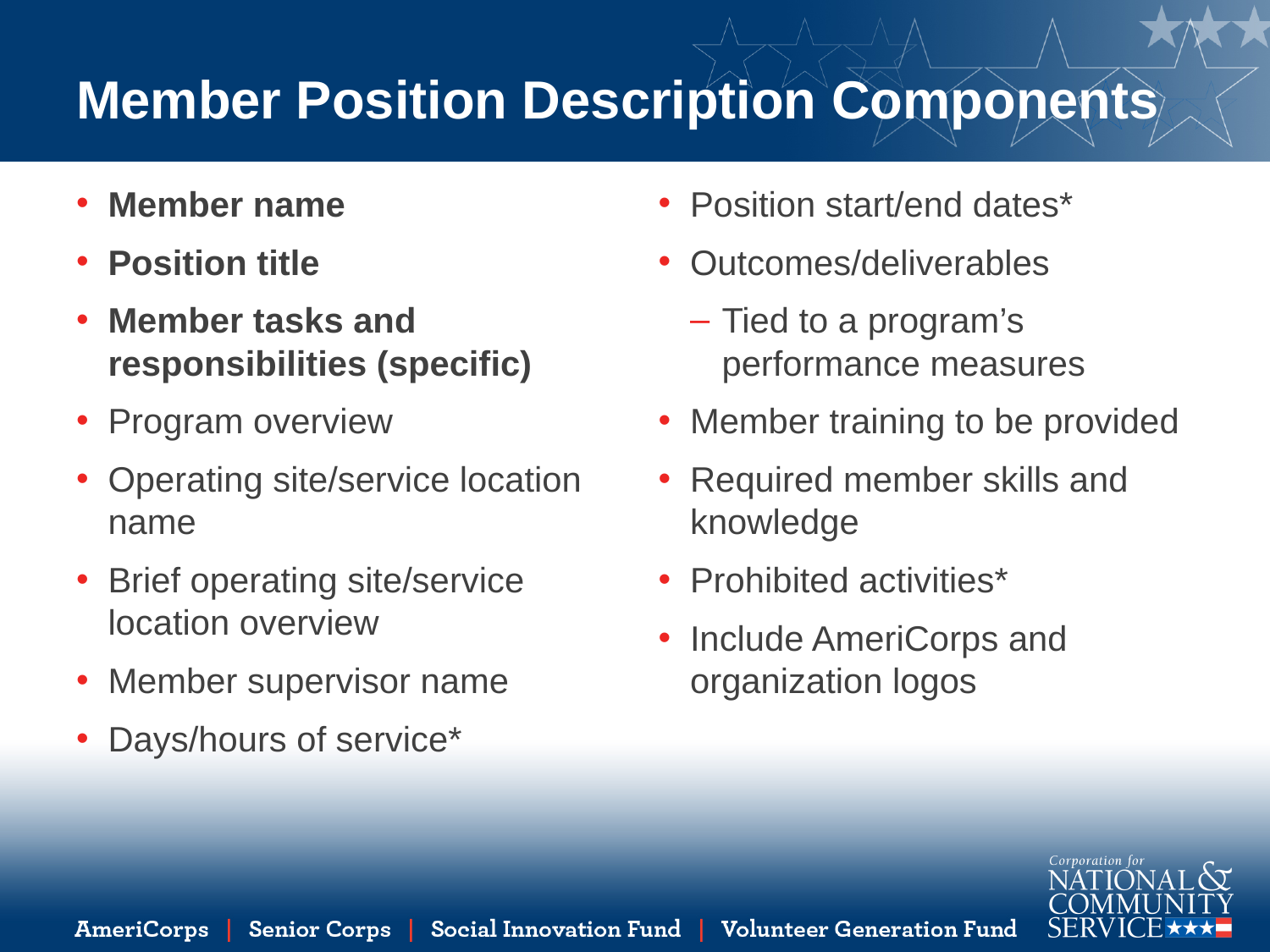

# Member Position Description Components
Member name
Position title
Member tasks and responsibilities (specific)
Program overview
Operating site/service location name
Brief operating site/service location overview
Member supervisor name
Days/hours of service*

Position start/end dates*
Outcomes/deliverables
Tied to a program’s performance measures
Member training to be provided
Required member skills and knowledge
Prohibited activities*
Include AmeriCorps and organization logos